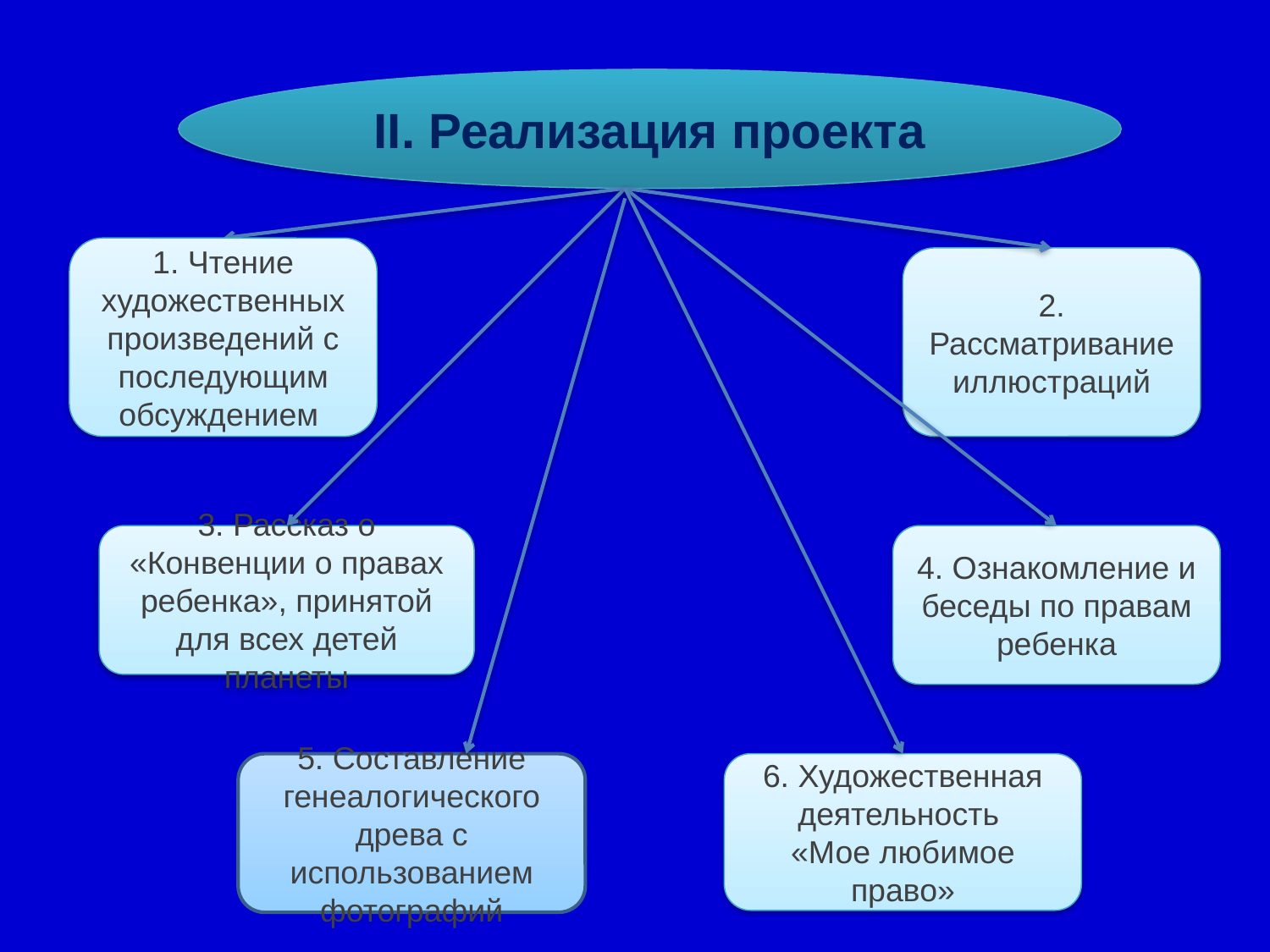

II. Реализация проекта
1. Чтение художественных произведений с последующим обсуждением
2. Рассматривание иллюстраций
4. Ознакомление и беседы по правам ребенка
3. Рассказ о «Конвенции о правах ребенка», принятой для всех детей планеты
6. Художественная деятельность
«Мое любимое право»
5. Составление генеалогического древа с использованием фотографий